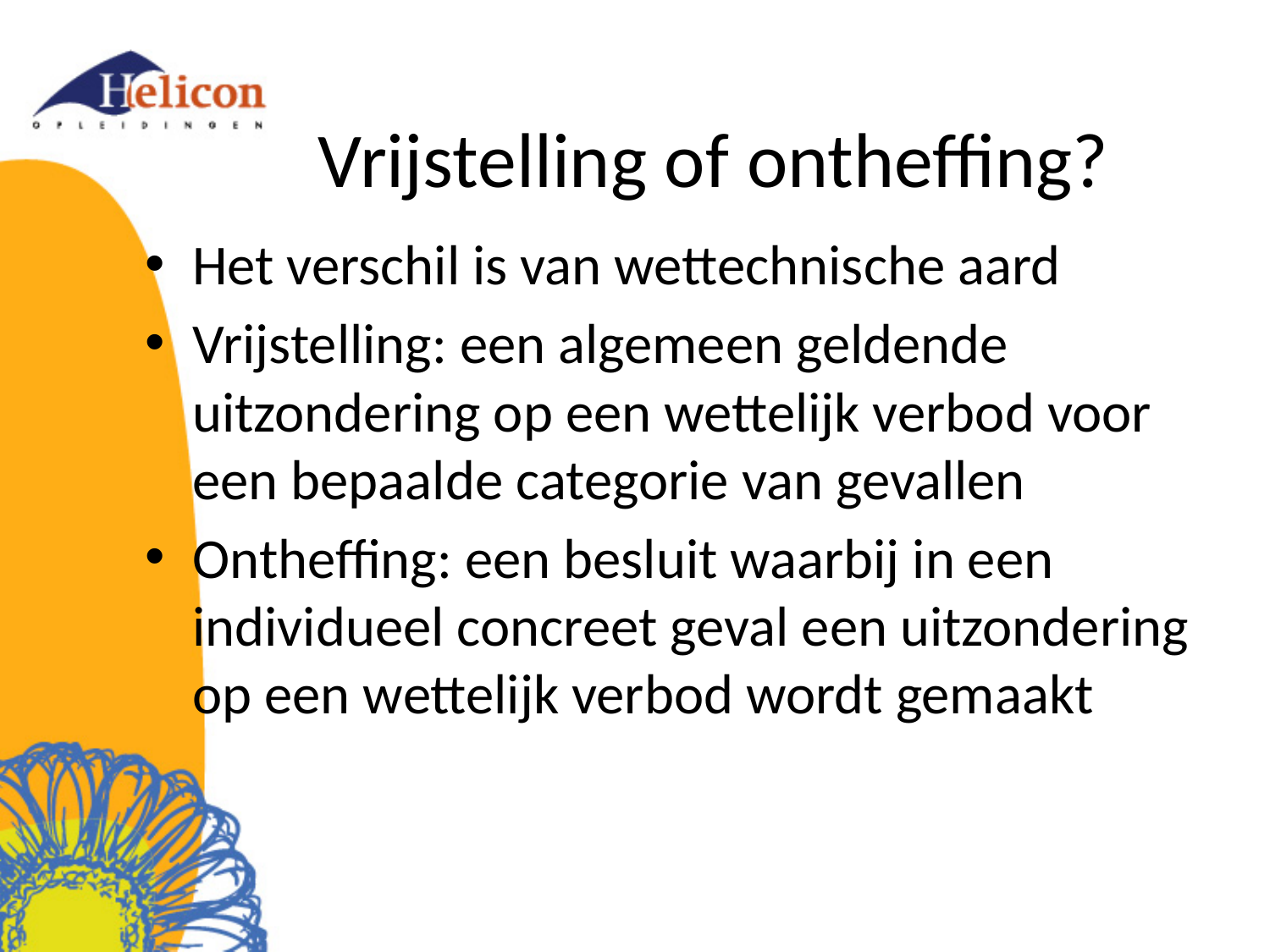

# Vrijstelling of ontheffing?
Het verschil is van wettechnische aard
Vrijstelling: een algemeen geldende uitzondering op een wettelijk verbod voor een bepaalde categorie van gevallen
Ontheffing: een besluit waarbij in een individueel concreet geval een uitzondering op een wettelijk verbod wordt gemaakt